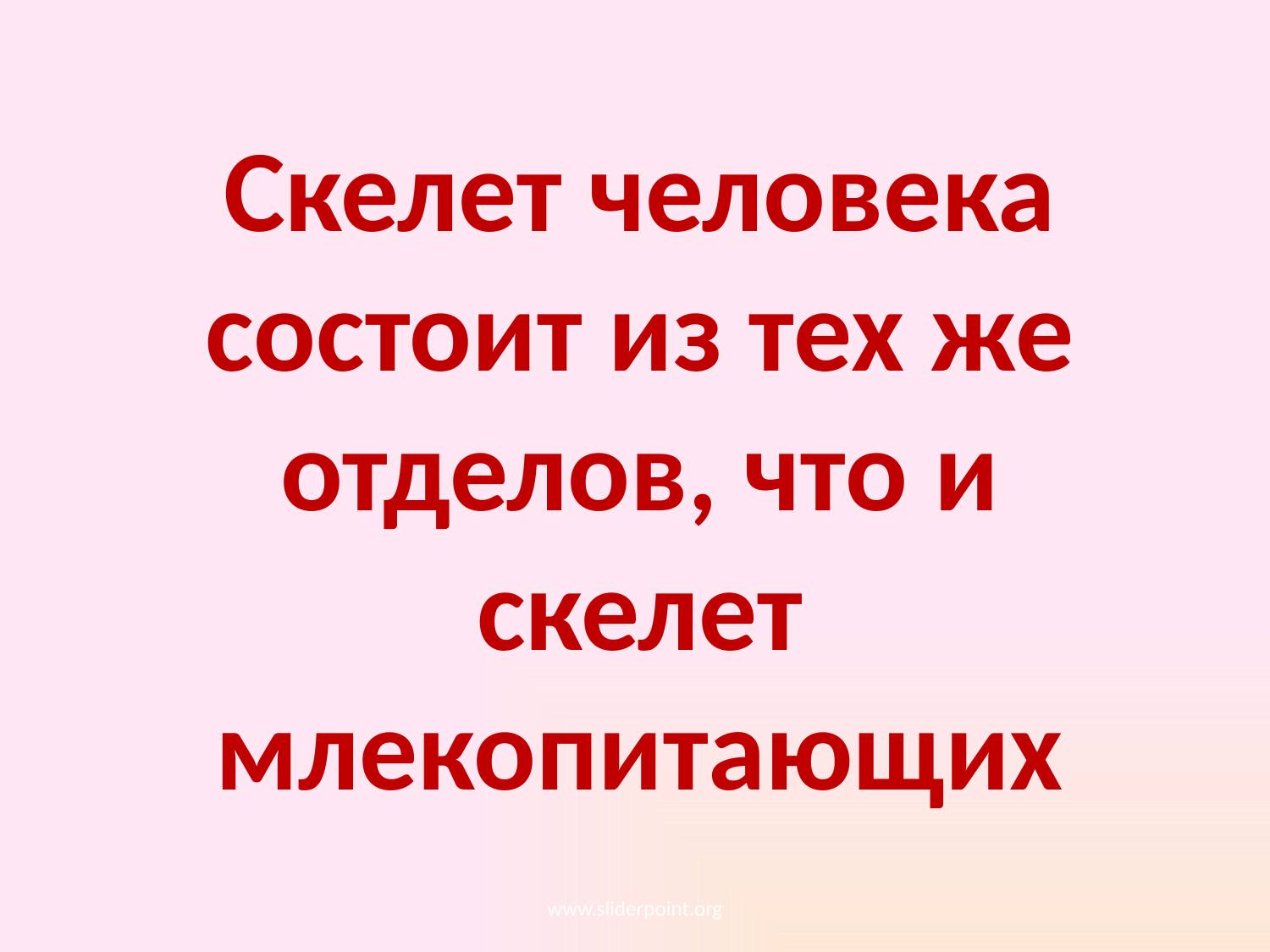

Скелет человека состоит из тех же отделов, что и скелет млекопитающих
www.sliderpoint.org